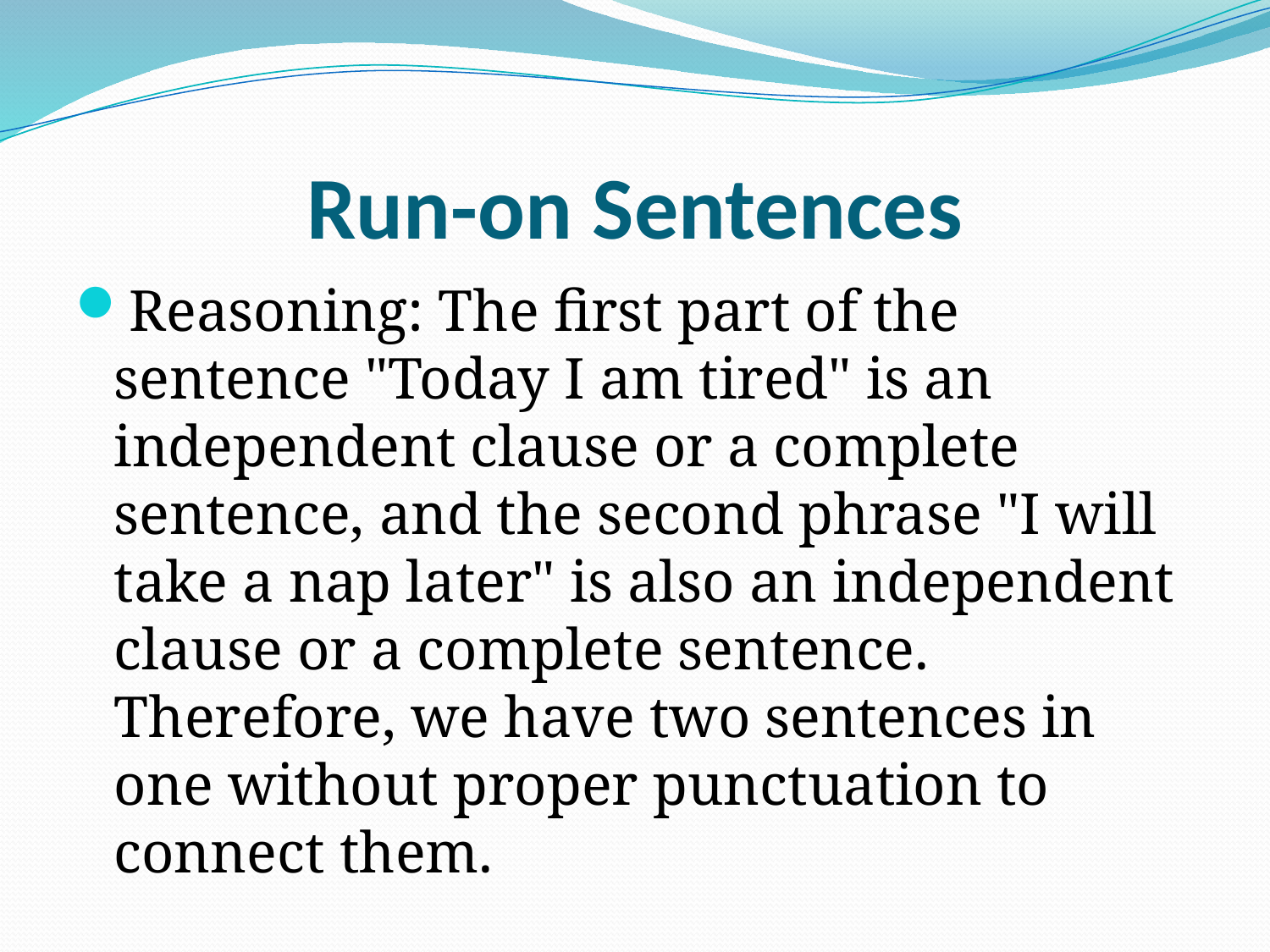

# Run-on Sentences
Reasoning: The first part of the sentence "Today I am tired" is an independent clause or a complete sentence, and the second phrase "I will take a nap later" is also an independent clause or a complete sentence. Therefore, we have two sentences in one without proper punctuation to connect them.